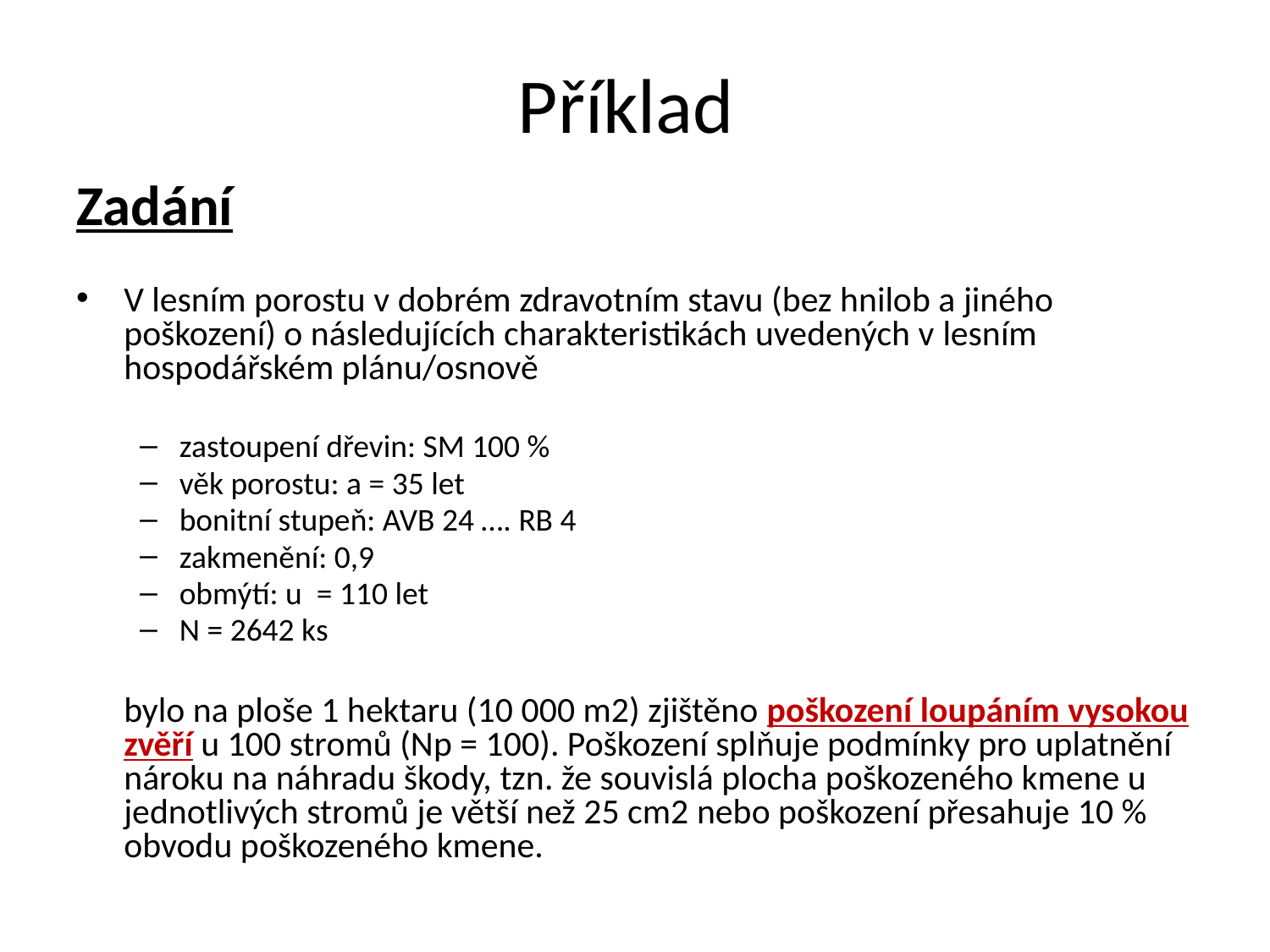

# Příklad
Zadání

V lesním porostu v dobrém zdravotním stavu (bez hnilob a jiného poškození) o následujících charakteristikách uvedených v lesním hospodářském plánu/osnově

zastoupení dřevin: SM 100 %
věk porostu: a = 35 let
bonitní stupeň: AVB 24 …. RB 4
zakmenění: 0,9
obmýtí: u  = 110 let
N = 2642 ks

	bylo na ploše 1 hektaru (10 000 m2) zjištěno poškození loupáním vysokou zvěří u 100 stromů (Np = 100). Poškození splňuje podmínky pro uplatnění nároku na náhradu škody, tzn. že souvislá plocha poškozeného kmene u jednotlivých stromů je větší než 25 cm2 nebo poškození přesahuje 10 % obvodu poškozeného kmene.